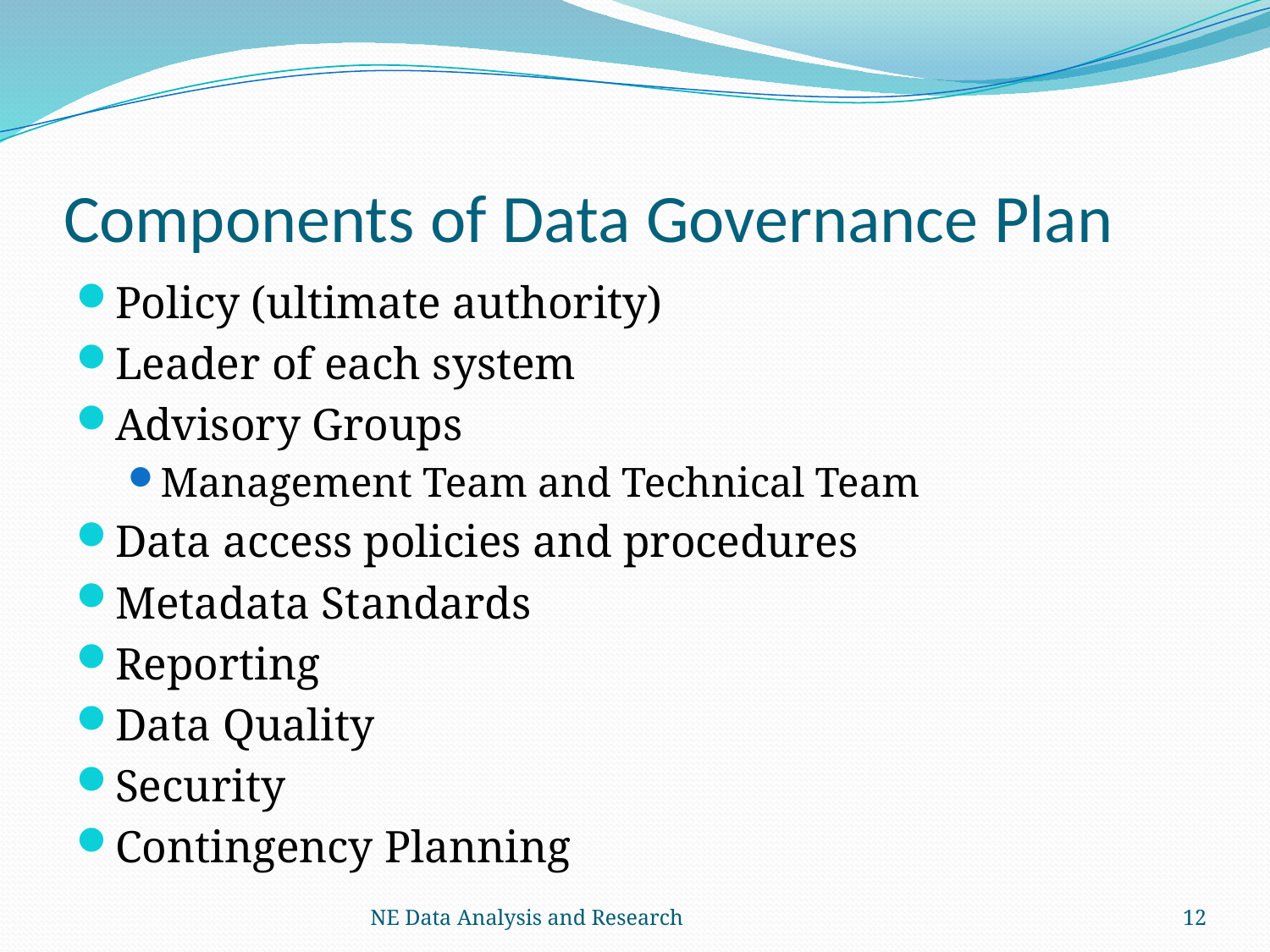

# Components of Data Governance Plan
Policy (ultimate authority)
Leader of each system
Advisory Groups
Management Team and Technical Team
Data access policies and procedures
Metadata Standards
Reporting
Data Quality
Security
Contingency Planning
NE Data Analysis and Research
12